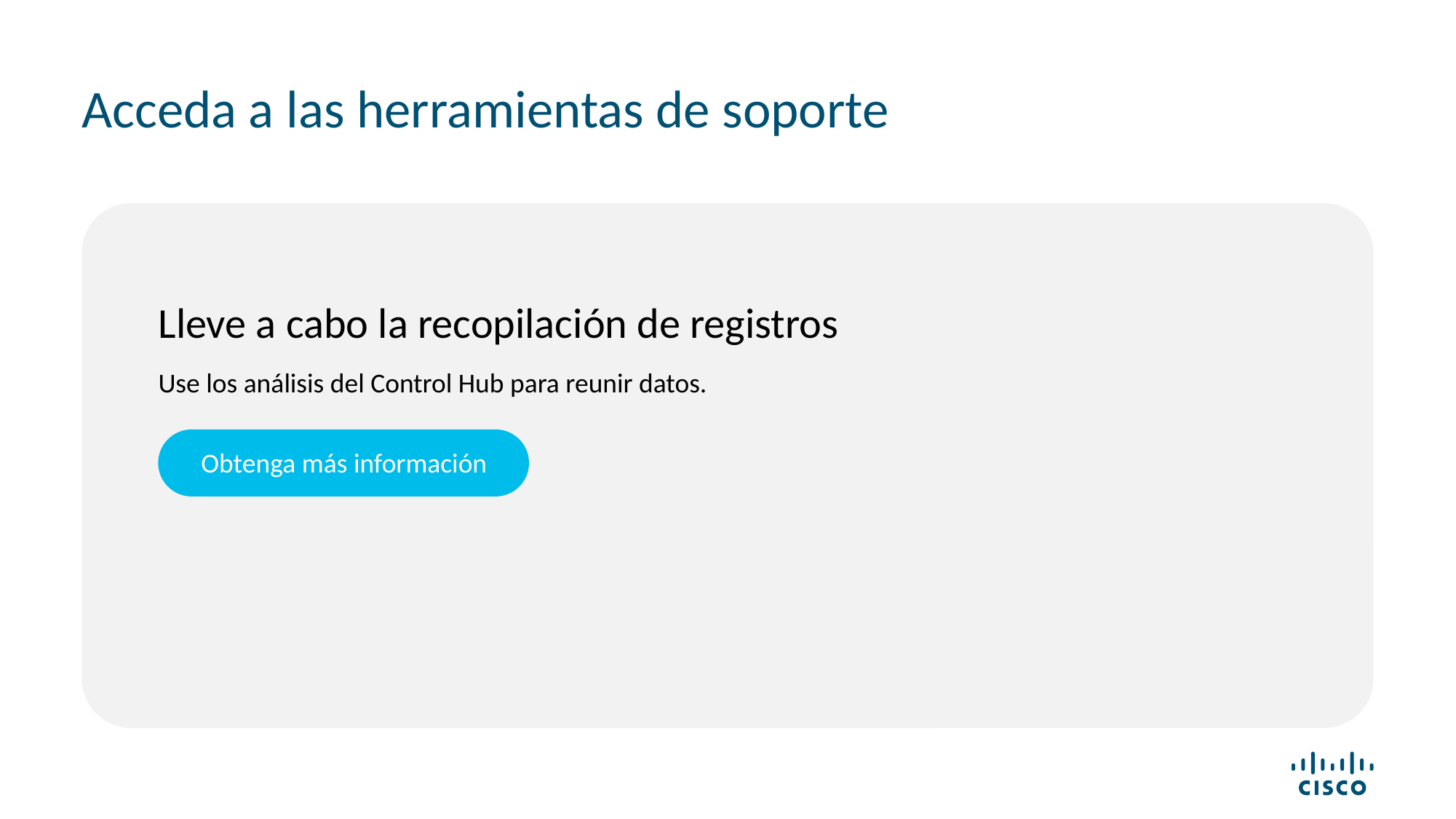

# Acceda a las herramientas de soporte

Lleve a cabo la recopilación de registros
Use los análisis del Control Hub para reunir datos.

Obtenga más información